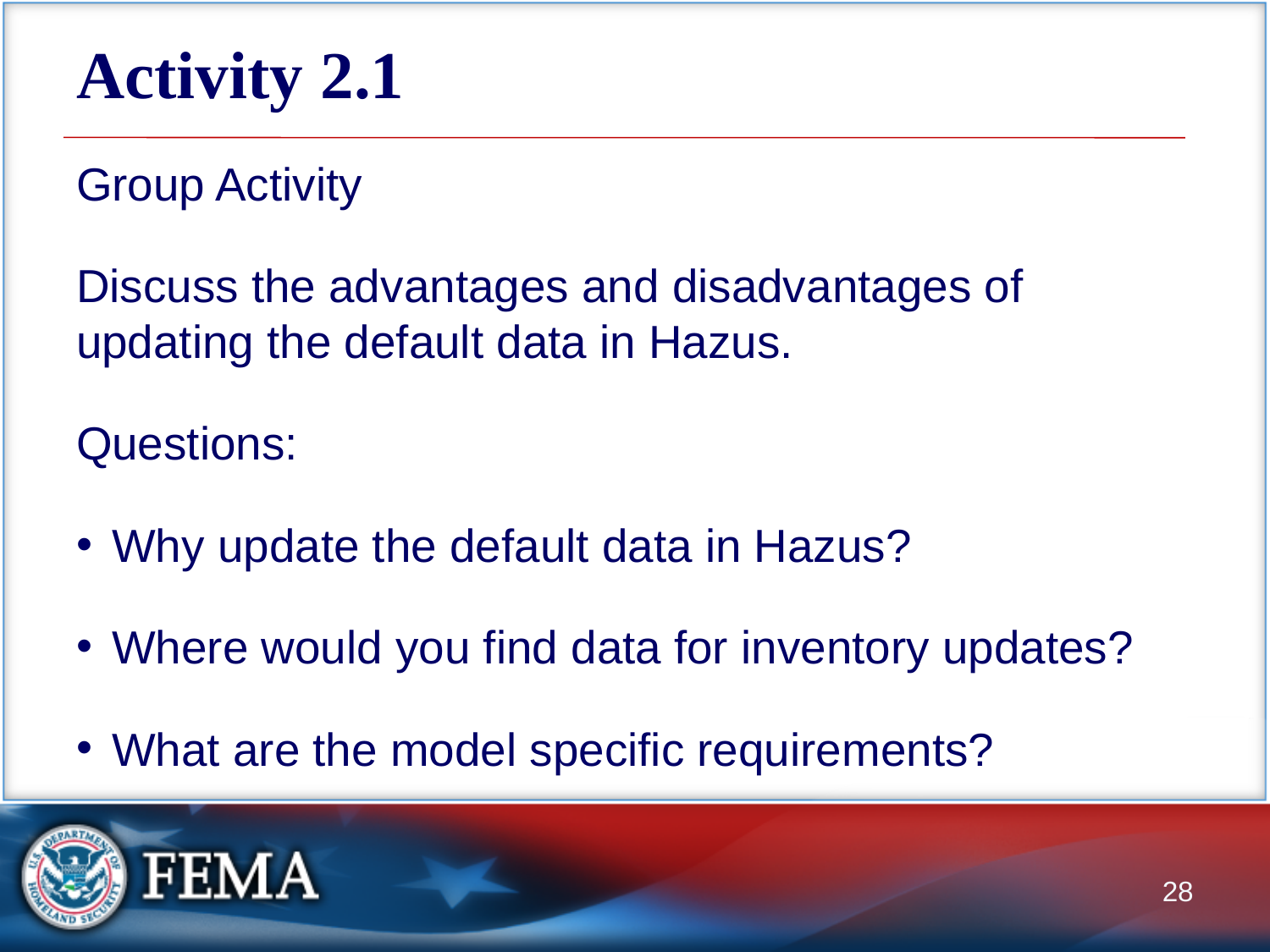

# Activity 2.1
Group Activity
Discuss the advantages and disadvantages of updating the default data in Hazus.
Questions:
Why update the default data in Hazus?
Where would you find data for inventory updates?
What are the model specific requirements?
28